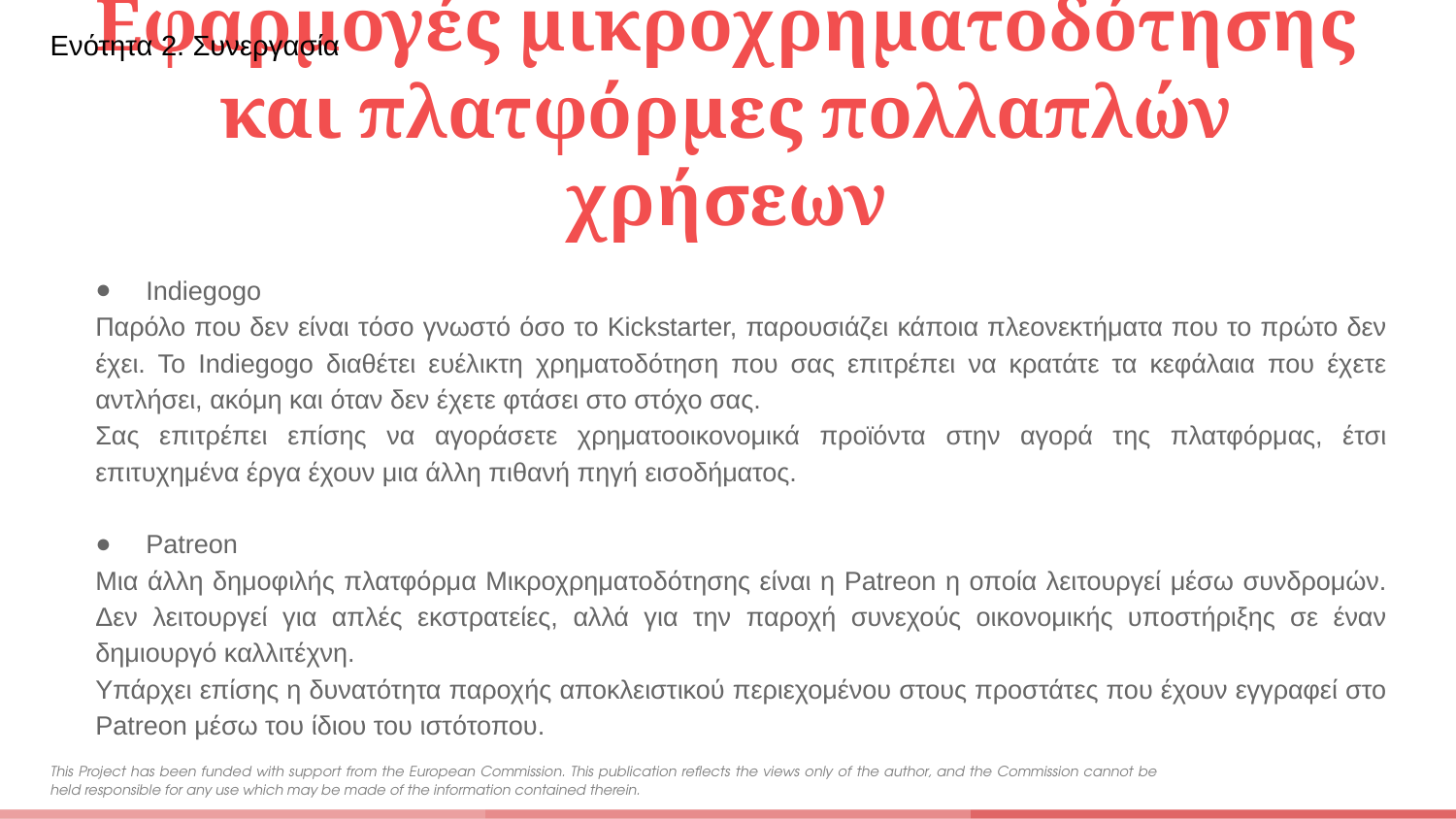

Ενότητα 2. Συνεργασία
# Εφαρμογές μικροχρηματοδότησης και πλατφόρμες πολλαπλών χρήσεων
Indiegogo​
Παρόλο που δεν είναι τόσο γνωστό όσο το Kickstarter, παρουσιάζει κάποια πλεονεκτήματα που το πρώτο δεν έχει. Το Indiegogo διαθέτει ευέλικτη χρηματοδότηση που σας επιτρέπει να κρατάτε τα κεφάλαια που έχετε αντλήσει, ακόμη και όταν δεν έχετε φτάσει στο στόχο σας.
Σας επιτρέπει επίσης να αγοράσετε χρηματοοικονομικά προϊόντα στην αγορά της πλατφόρμας, έτσι επιτυχημένα έργα έχουν μια άλλη πιθανή πηγή εισοδήματος.

Patreon
Μια άλλη δημοφιλής πλατφόρμα Μικροχρηματοδότησης είναι η Patreon η οποία λειτουργεί μέσω συνδρομών. Δεν λειτουργεί για απλές εκστρατείες, αλλά για την παροχή συνεχούς οικονομικής υποστήριξης σε έναν δημιουργό καλλιτέχνη.
Υπάρχει επίσης η δυνατότητα παροχής αποκλειστικού περιεχομένου στους προστάτες που έχουν εγγραφεί στο Patreon μέσω του ίδιου του ιστότοπου.
This Project has been funded with support from the European Commission. This publication reflects the views only of the author, and the Commission cannot be held responsible for any use which may be made of the information contained therein.